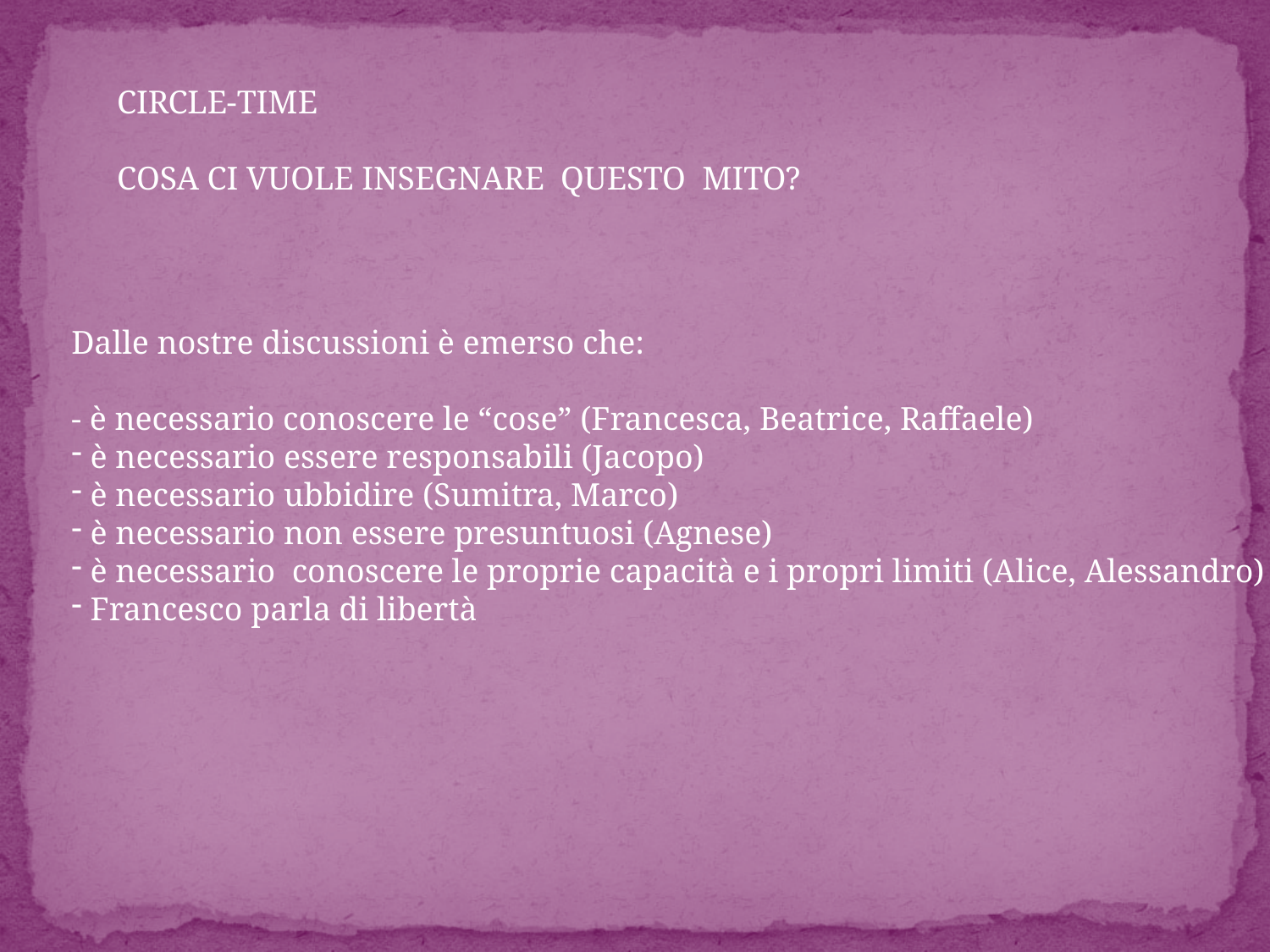

CIRCLE-TIME

COSA CI VUOLE INSEGNARE  QUESTO  MITO?
Dalle nostre discussioni è emerso che:

- è necessario conoscere le “cose” (Francesca, Beatrice, Raffaele)
 è necessario essere responsabili (Jacopo)
 è necessario ubbidire (Sumitra, Marco)
 è necessario non essere presuntuosi (Agnese)
 è necessario  conoscere le proprie capacità e i propri limiti (Alice, Alessandro)
 Francesco parla di libertà